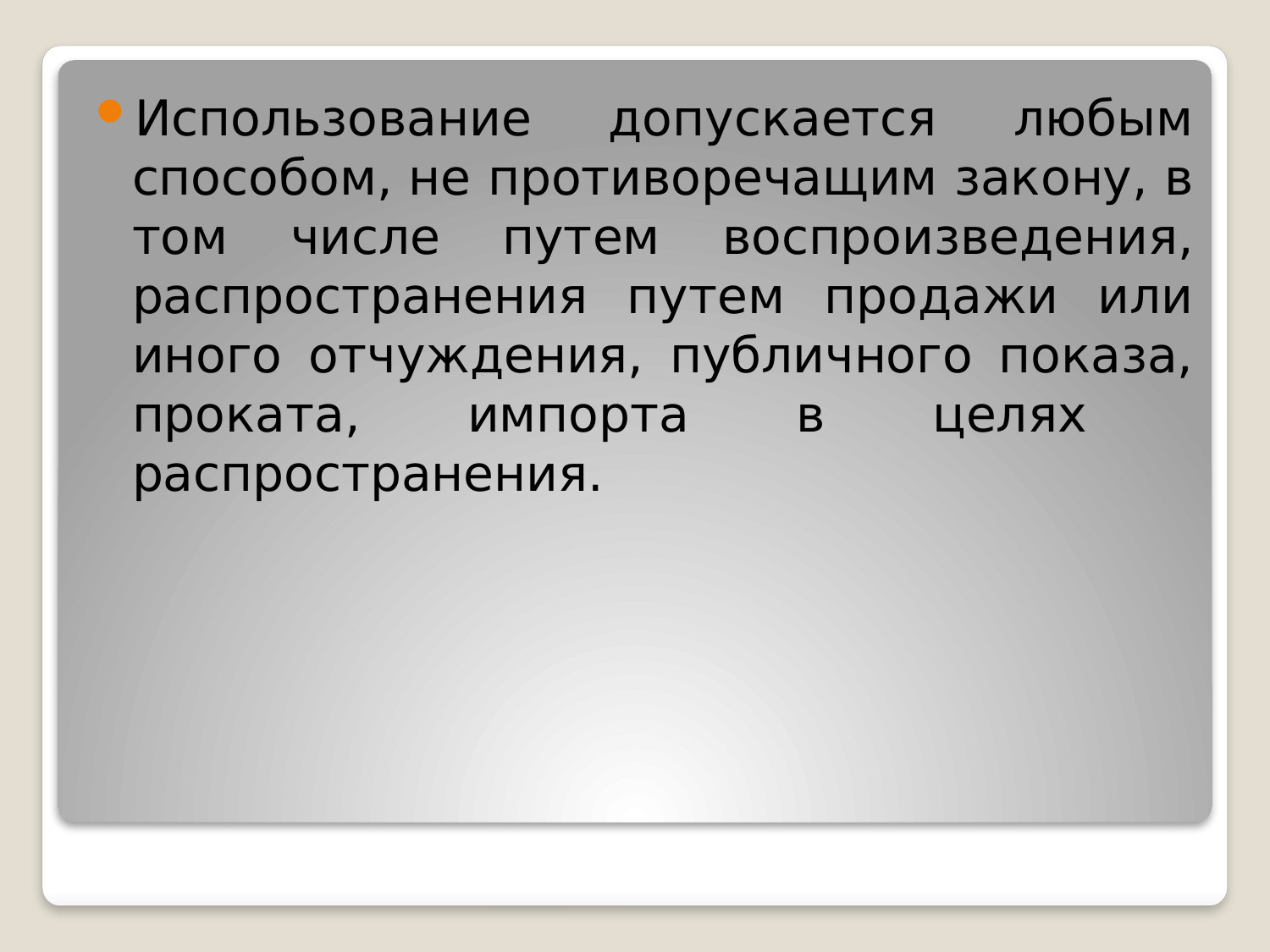

Использование допускается любым способом, не противоречащим закону, в том числе путем воспроизведения, распространения путем продажи или иного отчуждения, публичного показа, проката, импорта в целях  распространения.
#